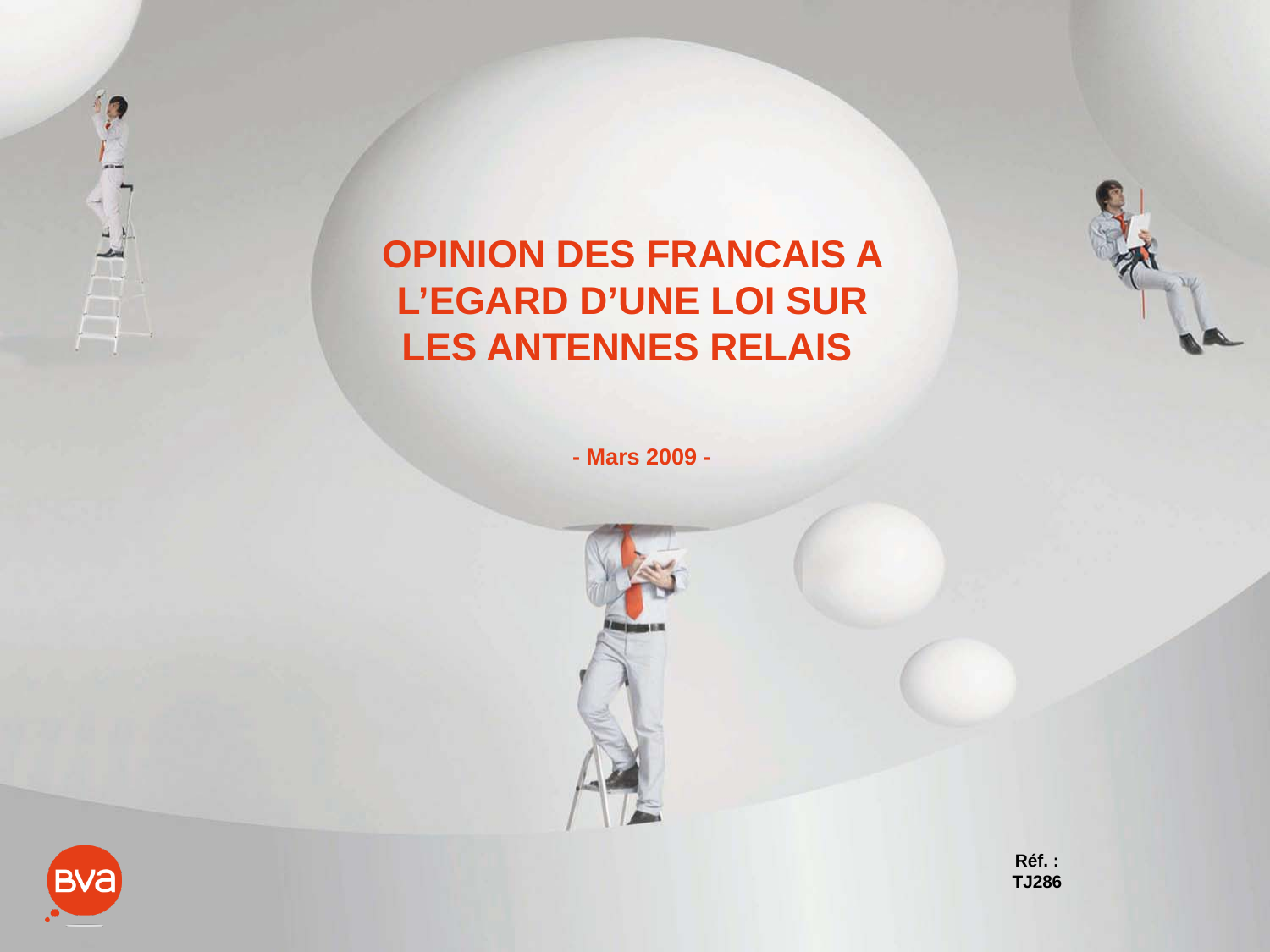

# OPINION DES FRANCAIS A L’EGARD D’UNE LOI SUR LES ANTENNES RELAIS
- Mars 2009 -
Réf. :
TJ286